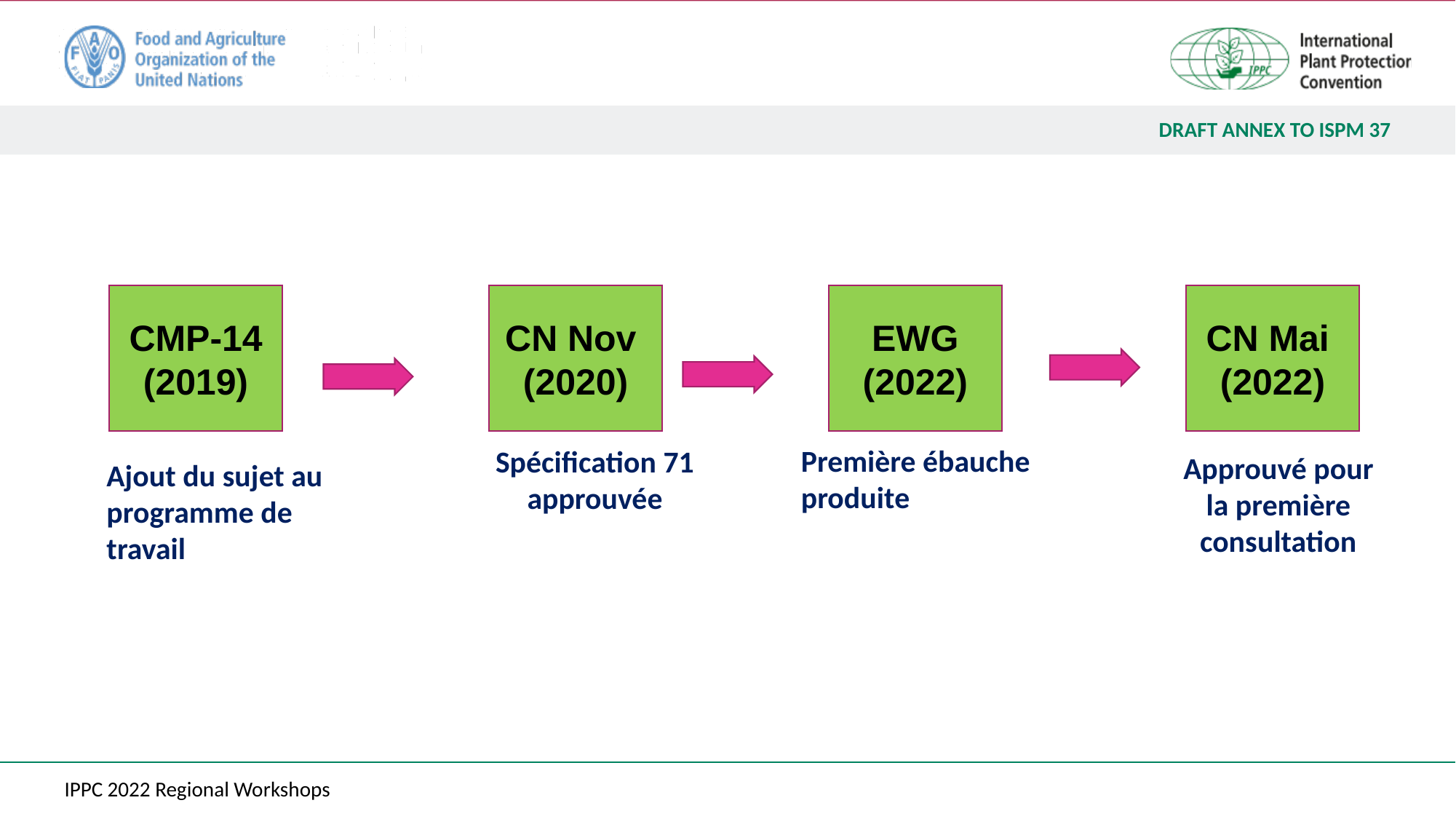

CMP-14 (2019)
CN Nov  (2020)
EWG
(2022)
CN Mai  (2022)

Première ébauche produite
Spécification 71 approuvée
Approuvé pour la première consultation
Ajout du sujet au programme de travail